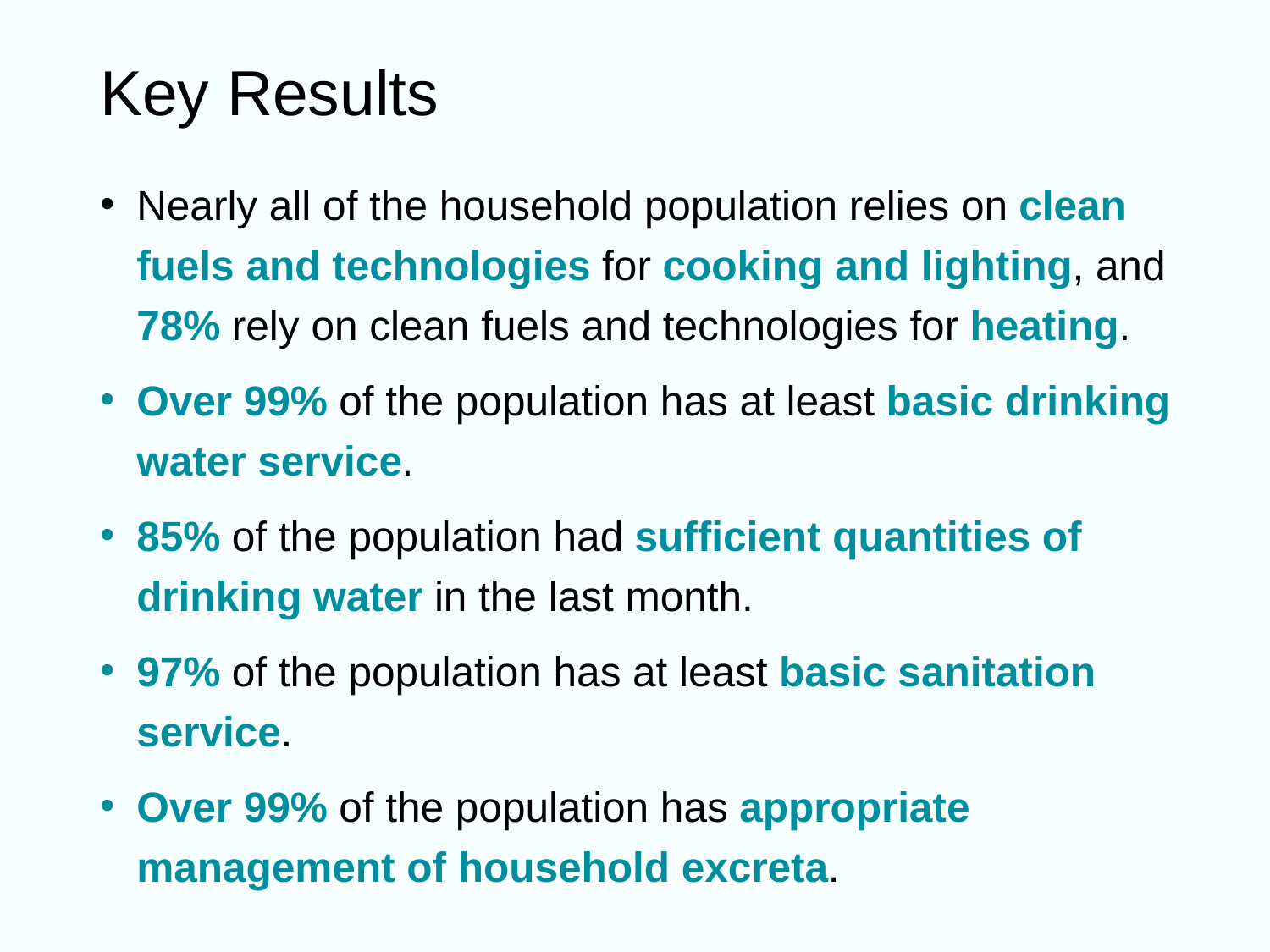

# Key Results
Nearly all of the household population relies on clean fuels and technologies for cooking and lighting, and 78% rely on clean fuels and technologies for heating.
Over 99% of the population has at least basic drinking water service.
85% of the population had sufficient quantities of drinking water in the last month.
97% of the population has at least basic sanitation service.
Over 99% of the population has appropriate management of household excreta.